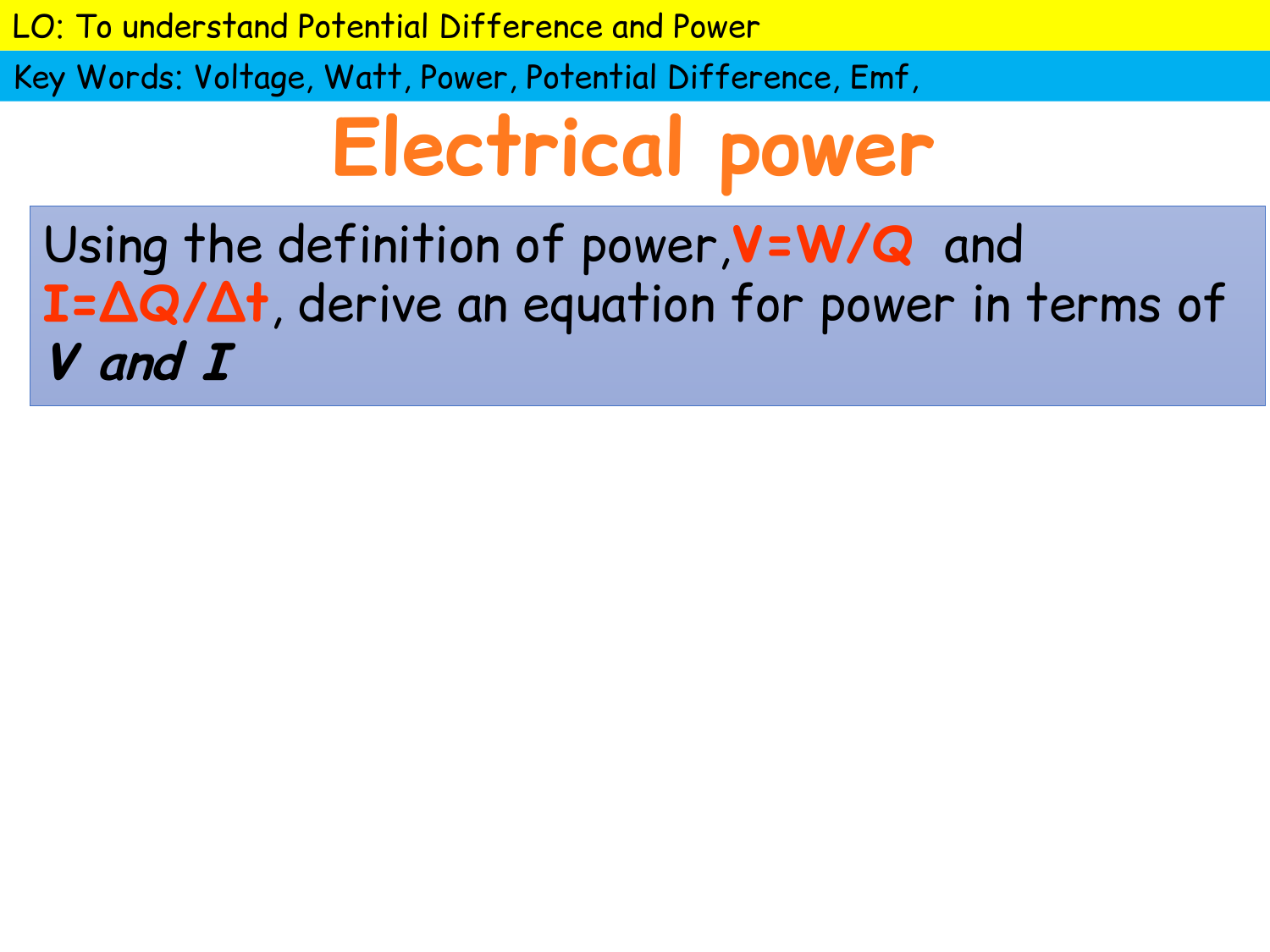

# Electrical power
Using the definition of power,V=W/Q  and I=ΔQ/Δt, derive an equation for power in terms of V and I